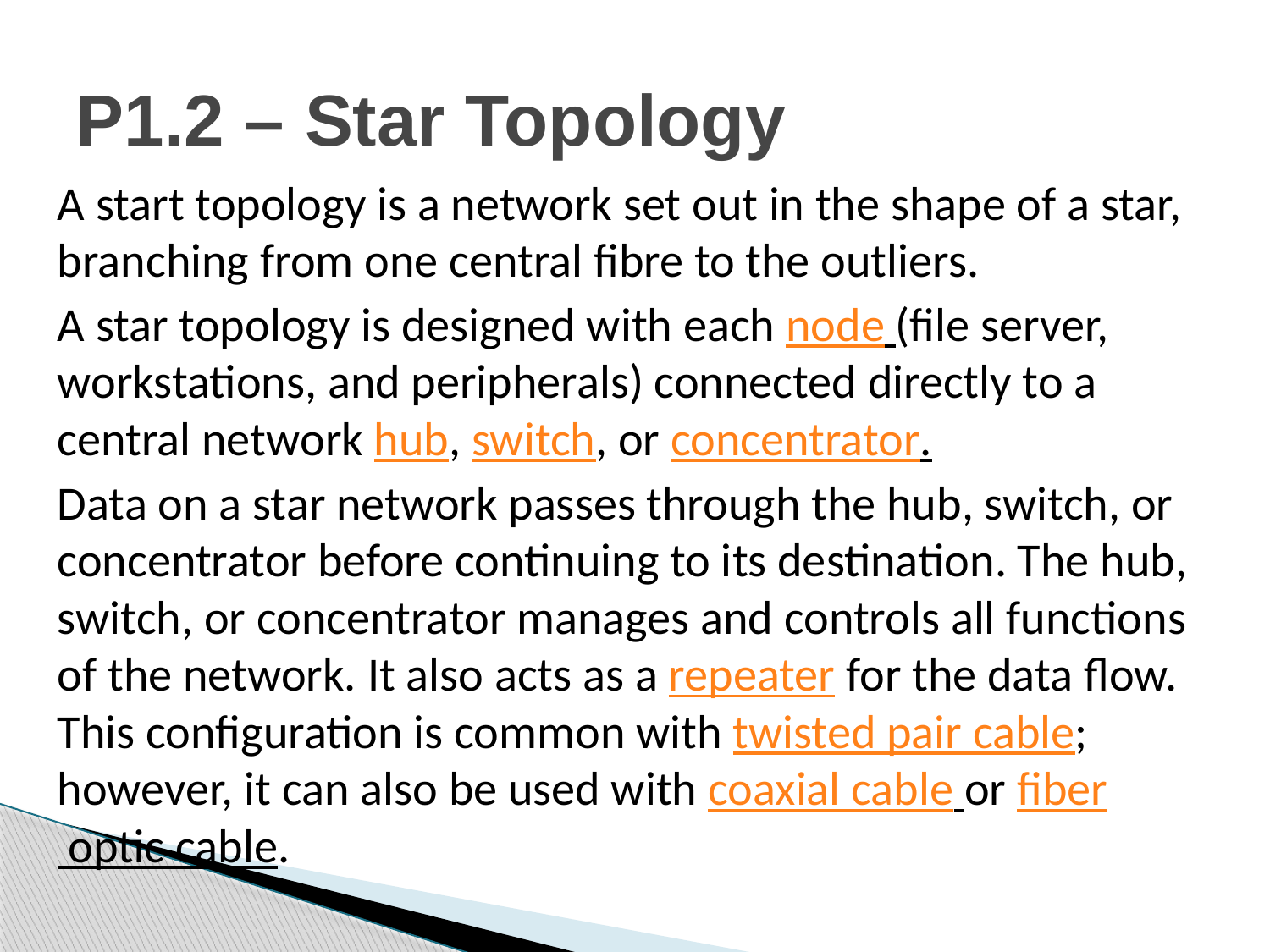

# P1.2 – Star Topology
A start topology is a network set out in the shape of a star, branching from one central fibre to the outliers.
A star topology is designed with each node (file server, workstations, and peripherals) connected directly to a central network hub, switch, or concentrator.
Data on a star network passes through the hub, switch, or concentrator before continuing to its destination. The hub, switch, or concentrator manages and controls all functions of the network. It also acts as a repeater for the data flow. This configuration is common with twisted pair cable; however, it can also be used with coaxial cable or fiber optic cable.